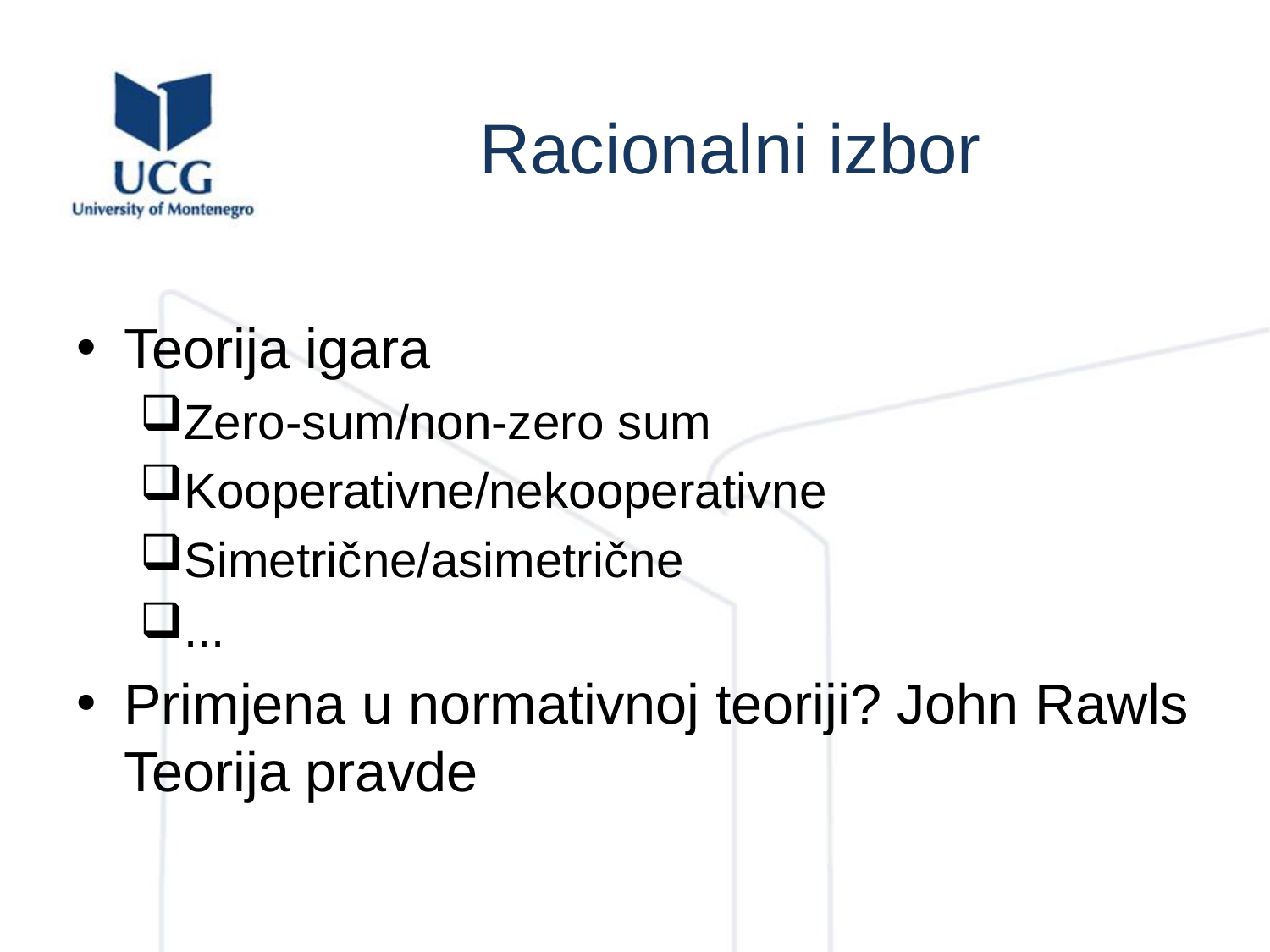

# Racionalni izbor
Teorija igara
Zero-sum/non-zero sum
Kooperativne/nekooperativne
Simetrične/asimetrične
...
Primjena u normativnoj teoriji? John Rawls Teorija pravde